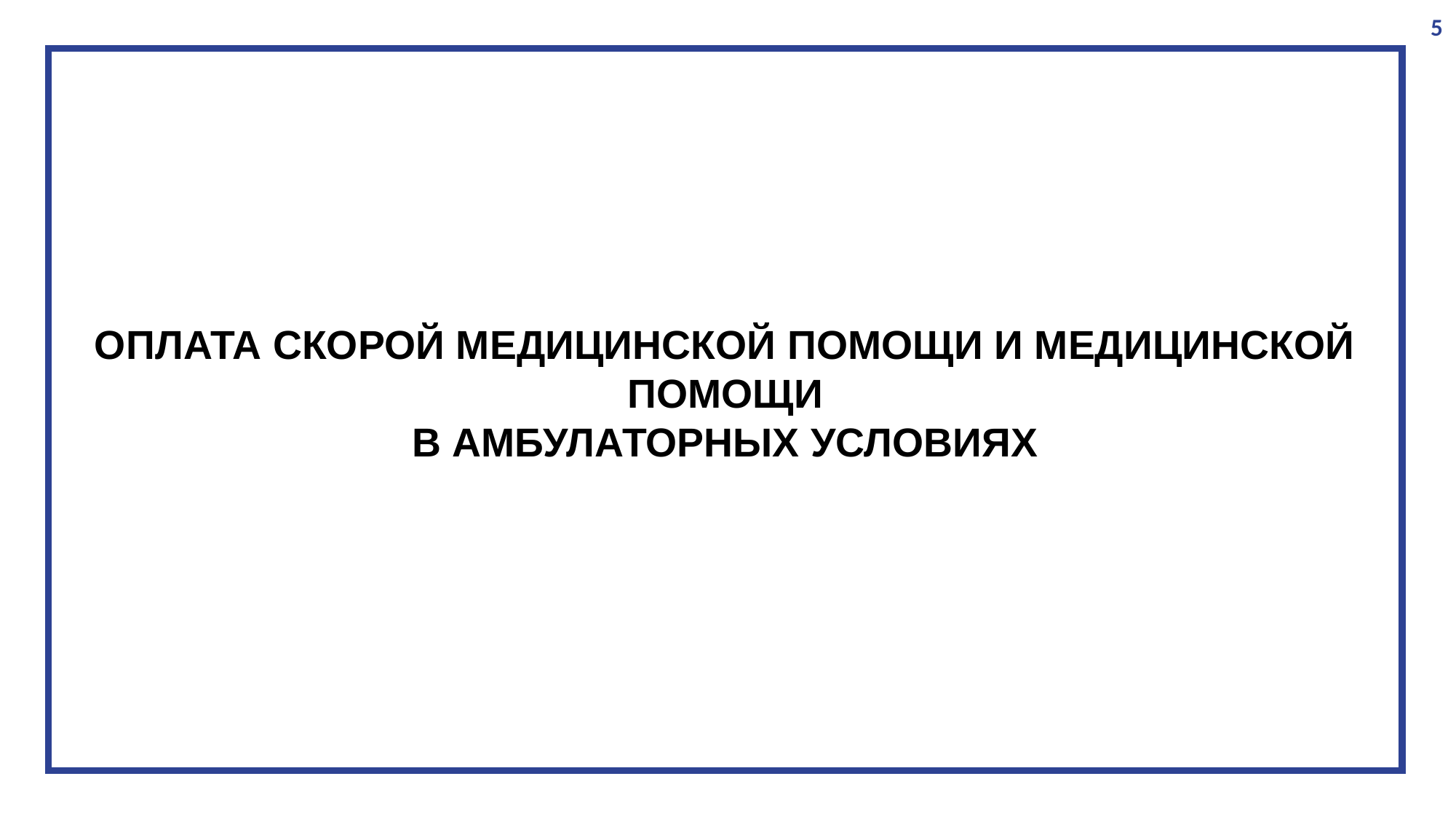

5

ОПЛАТА СКОРОЙ МЕДИЦИНСКОЙ ПОМОЩИ И МЕДИЦИНСКОЙ ПОМОЩИ
В АМБУЛАТОРНЫХ УСЛОВИЯХ
5